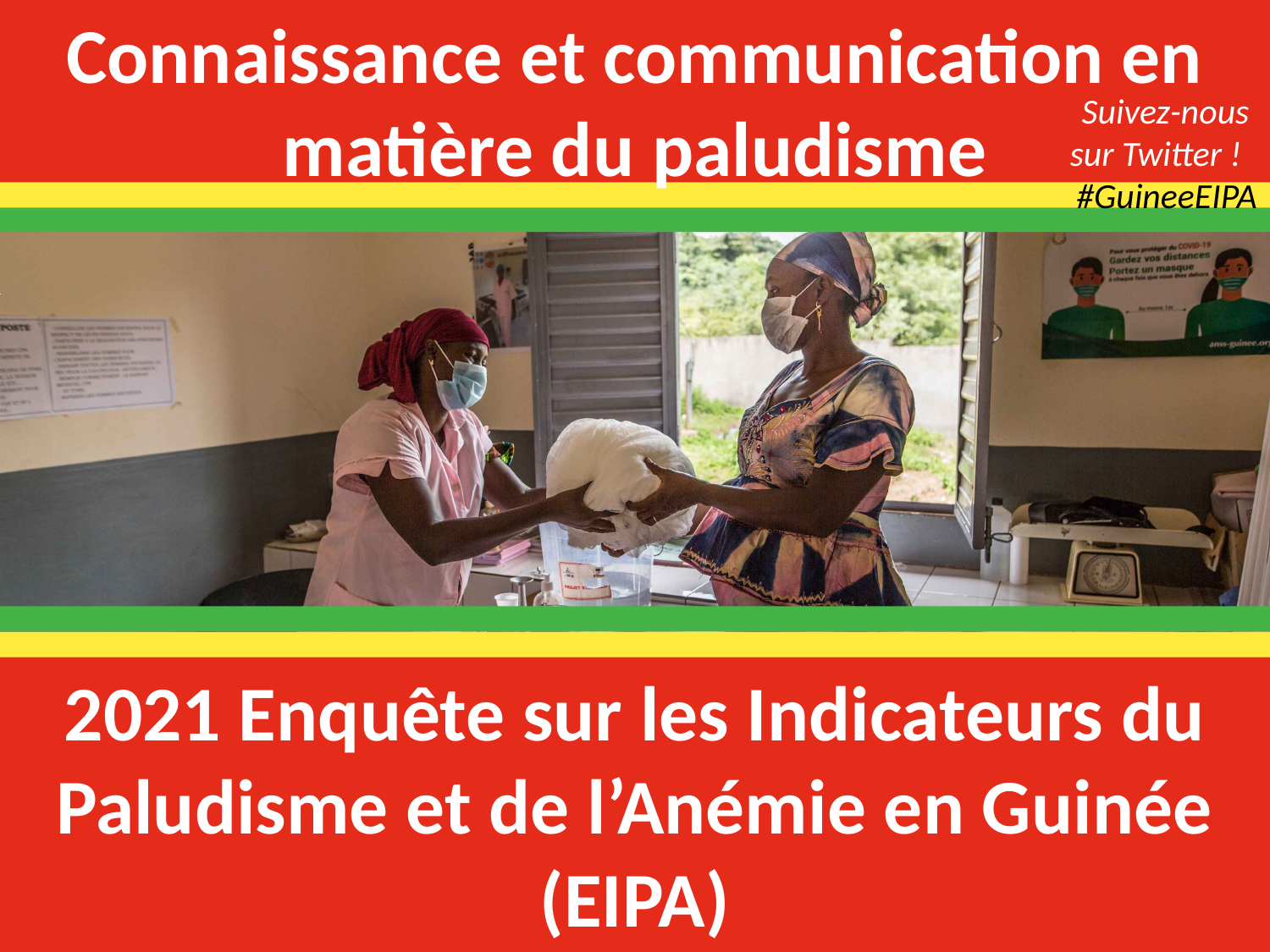

Connaissance et communication en matière du paludisme
Suivez-nous
sur Twitter !
#GuineeEIPA